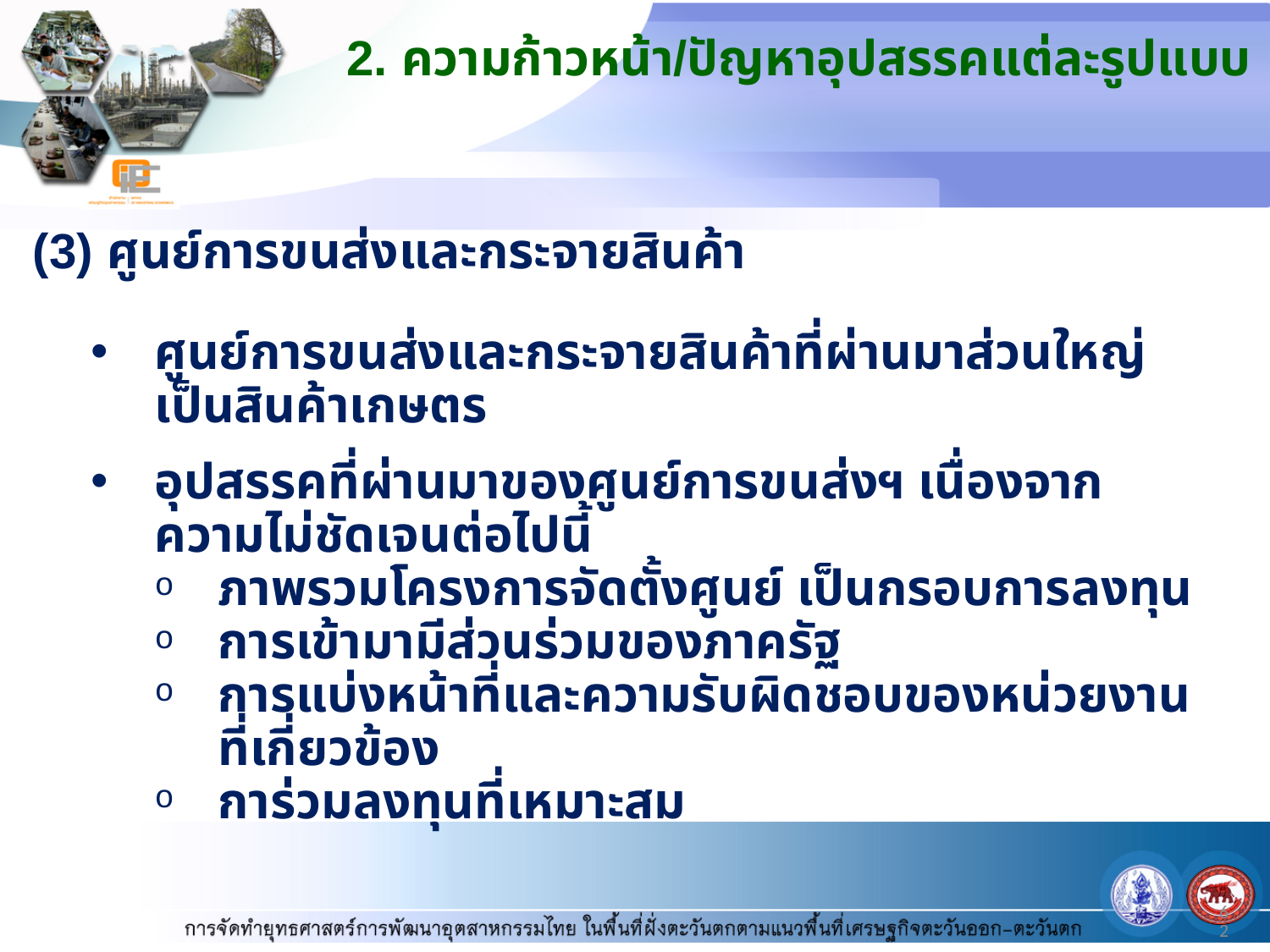

2. ความก้าวหน้า/ปัญหาอุปสรรคแต่ละรูปแบบ

(3) ศูนย์การขนส่งและกระจายสินค้า
ศูนย์การขนส่งและกระจายสินค้าที่ผ่านมาส่วนใหญ่เป็นสินค้าเกษตร

อุปสรรคที่ผ่านมาของศูนย์การขนส่งฯ เนื่องจากความไม่ชัดเจนต่อไปนี้
ภาพรวมโครงการจัดตั้งศูนย์ เป็นกรอบการลงทุน
การเข้ามามีส่วนร่วมของภาครัฐ
การแบ่งหน้าที่และความรับผิดชอบของหน่วยงานที่เกี่ยวข้อง
การ่วมลงทุนที่เหมาะสม

62